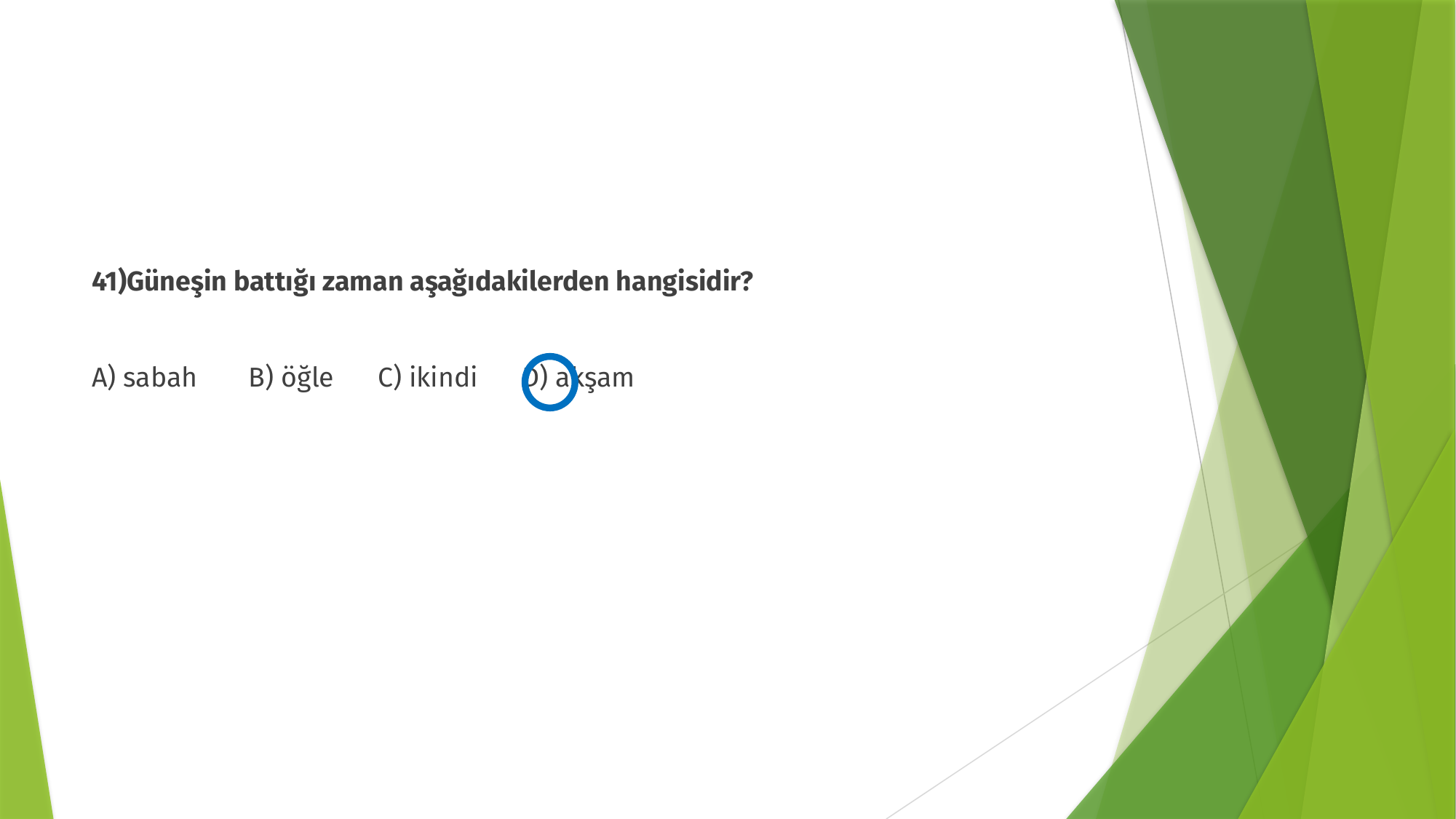

#
41)Güneşin battığı zaman aşağıdakilerden hangisidir?

A) sabah       B) öğle      C) ikindi      D) akşam